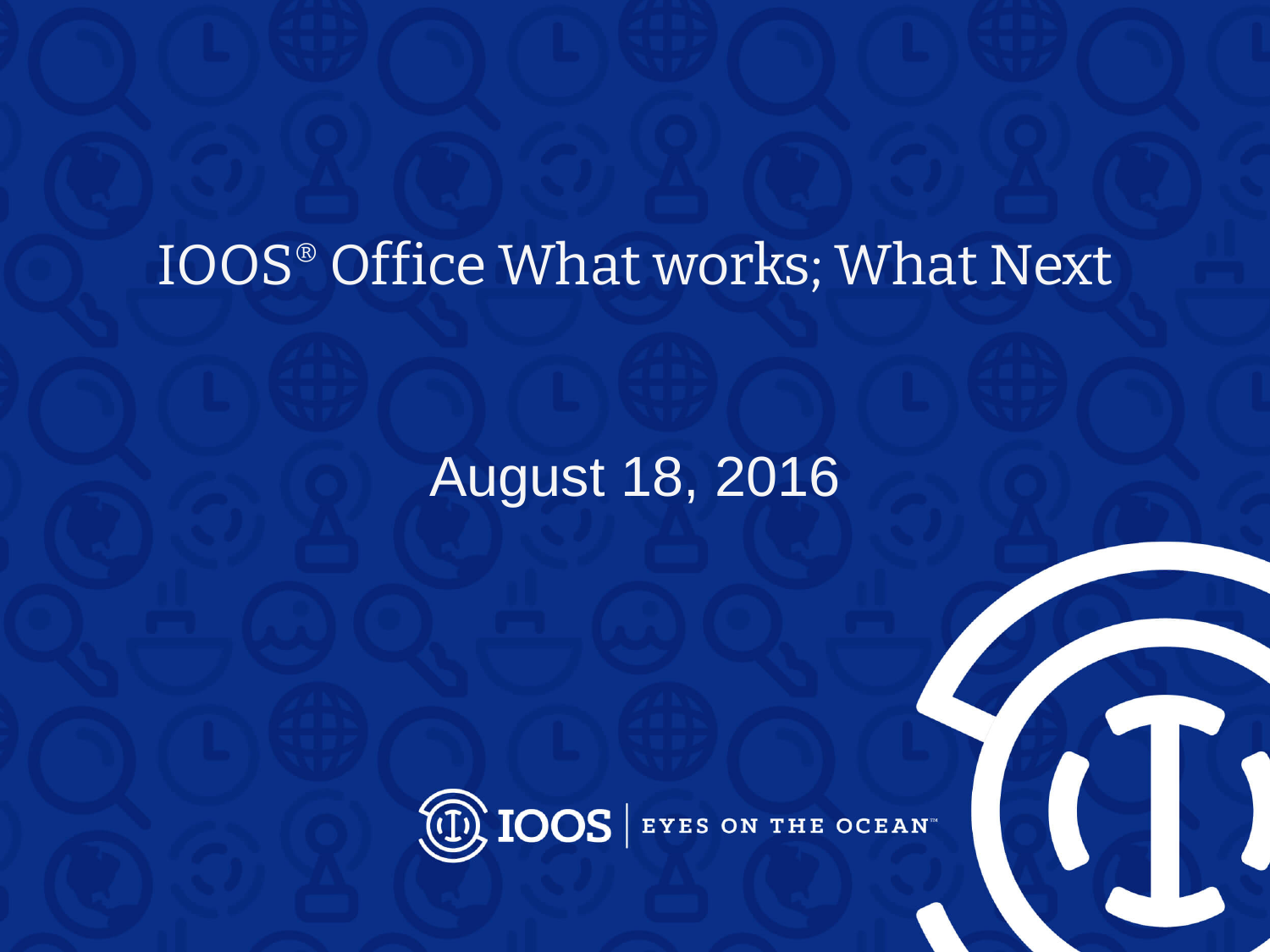

# IOOS® Office What works; What Next
August 18, 2016